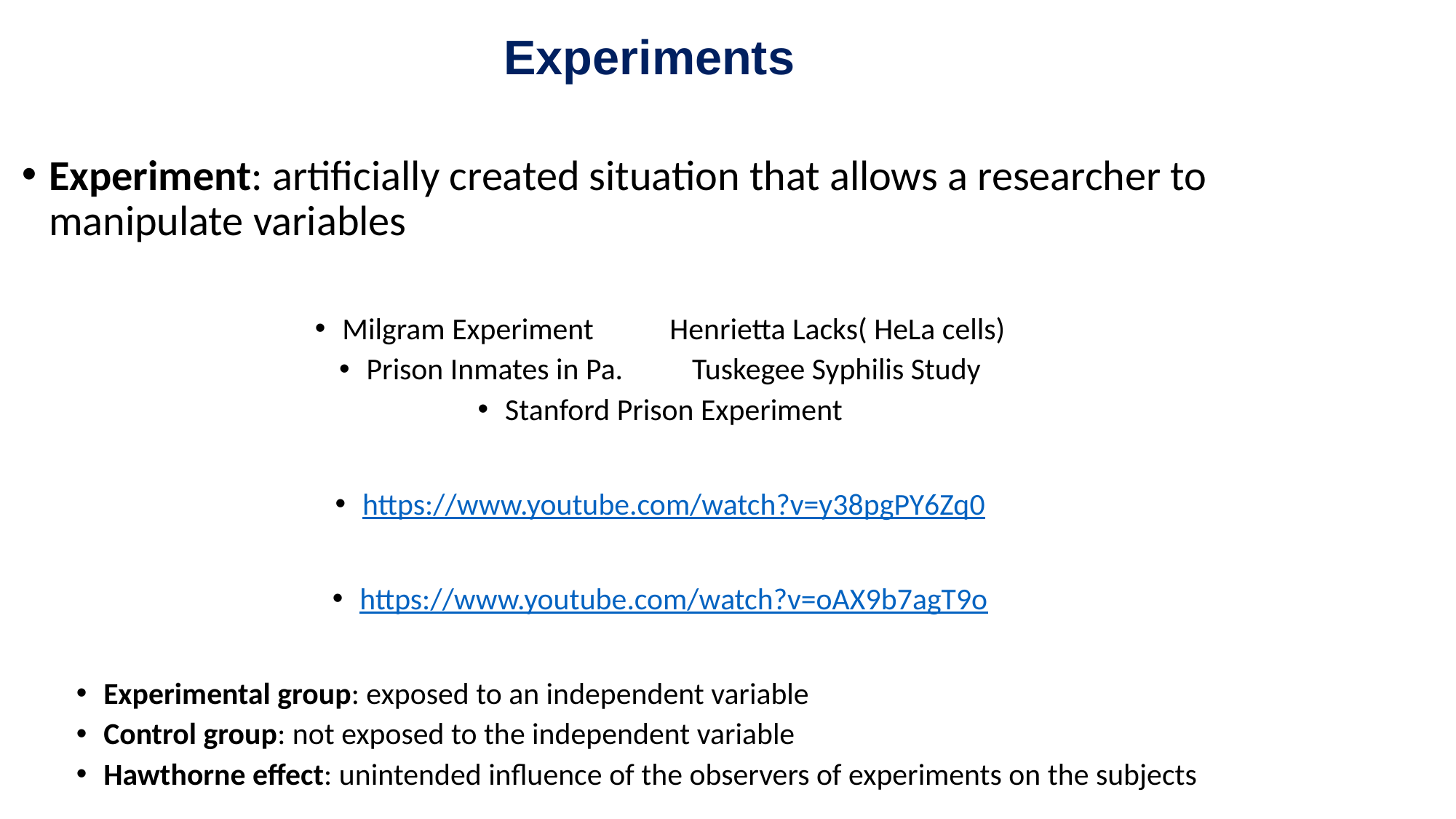

# Experiments

Experiment: artificially created situation that allows a researcher to manipulate variables

Milgram Experiment	Henrietta Lacks( HeLa cells)
Prison Inmates in Pa.          Tuskegee Syphilis Study
Stanford Prison Experiment

https://www.youtube.com/watch?v=y38pgPY6Zq0

https://www.youtube.com/watch?v=oAX9b7agT9o

Experimental group: exposed to an independent variable
Control group: not exposed to the independent variable
Hawthorne effect: unintended influence of the observers of experiments on the subjects